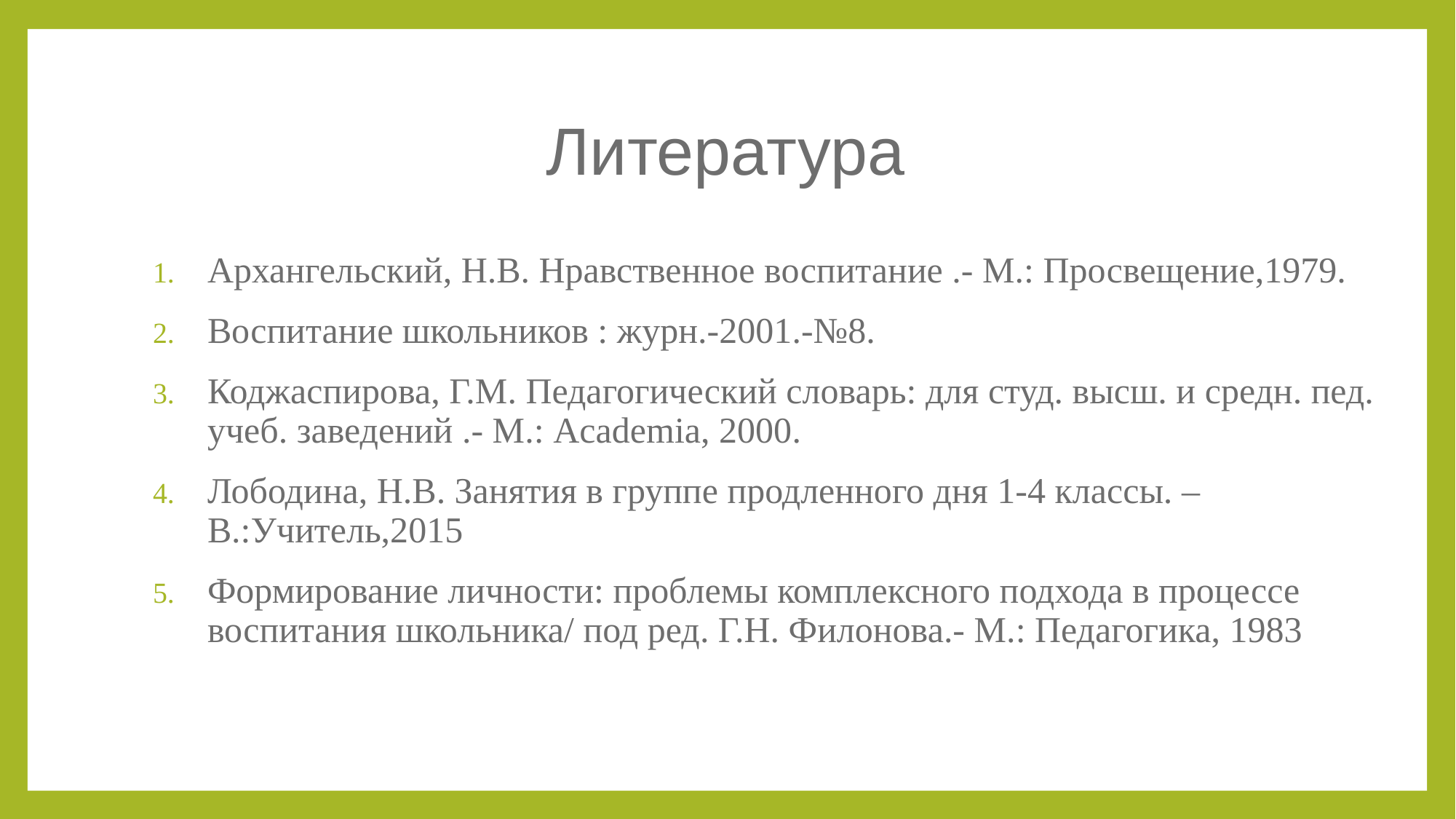

# Литература
Архангельский, Н.В. Нравственное воспитание .- М.: Просвещение,1979.
Воспитание школьников : журн.-2001.-№8.
Коджаспирова, Г.М. Педагогический словарь: для студ. высш. и средн. пед. учеб. заведений .- М.: Academia, 2000.
Лободина, Н.В. Занятия в группе продленного дня 1-4 классы. –В.:Учитель,2015
Формирование личности: проблемы комплексного подхода в процессе воспитания школьника/ под ред. Г.Н. Филонова.- М.: Педагогика, 1983